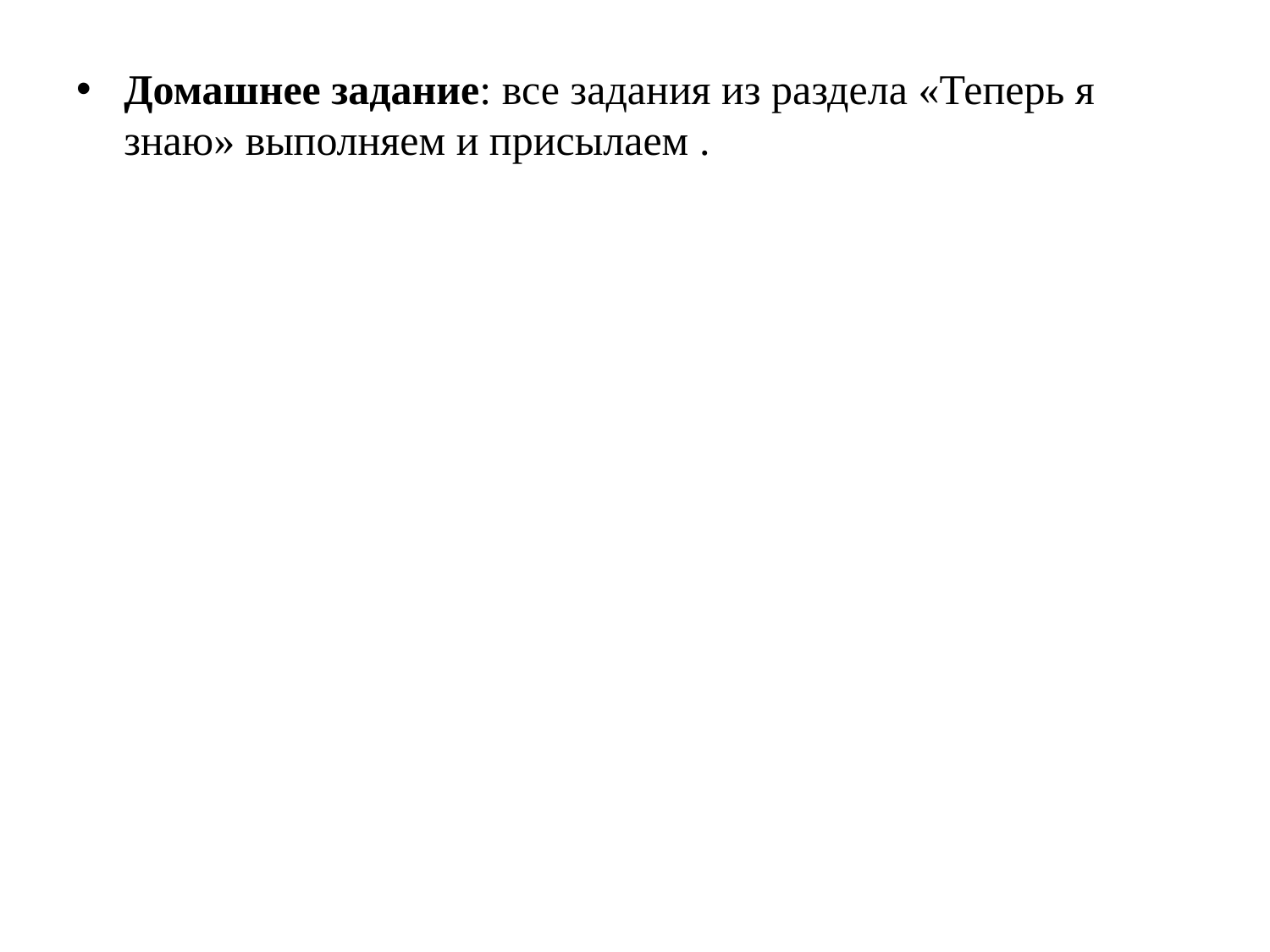

Домашнее задание: все задания из раздела «Теперь я знаю» выполняем и присылаем .